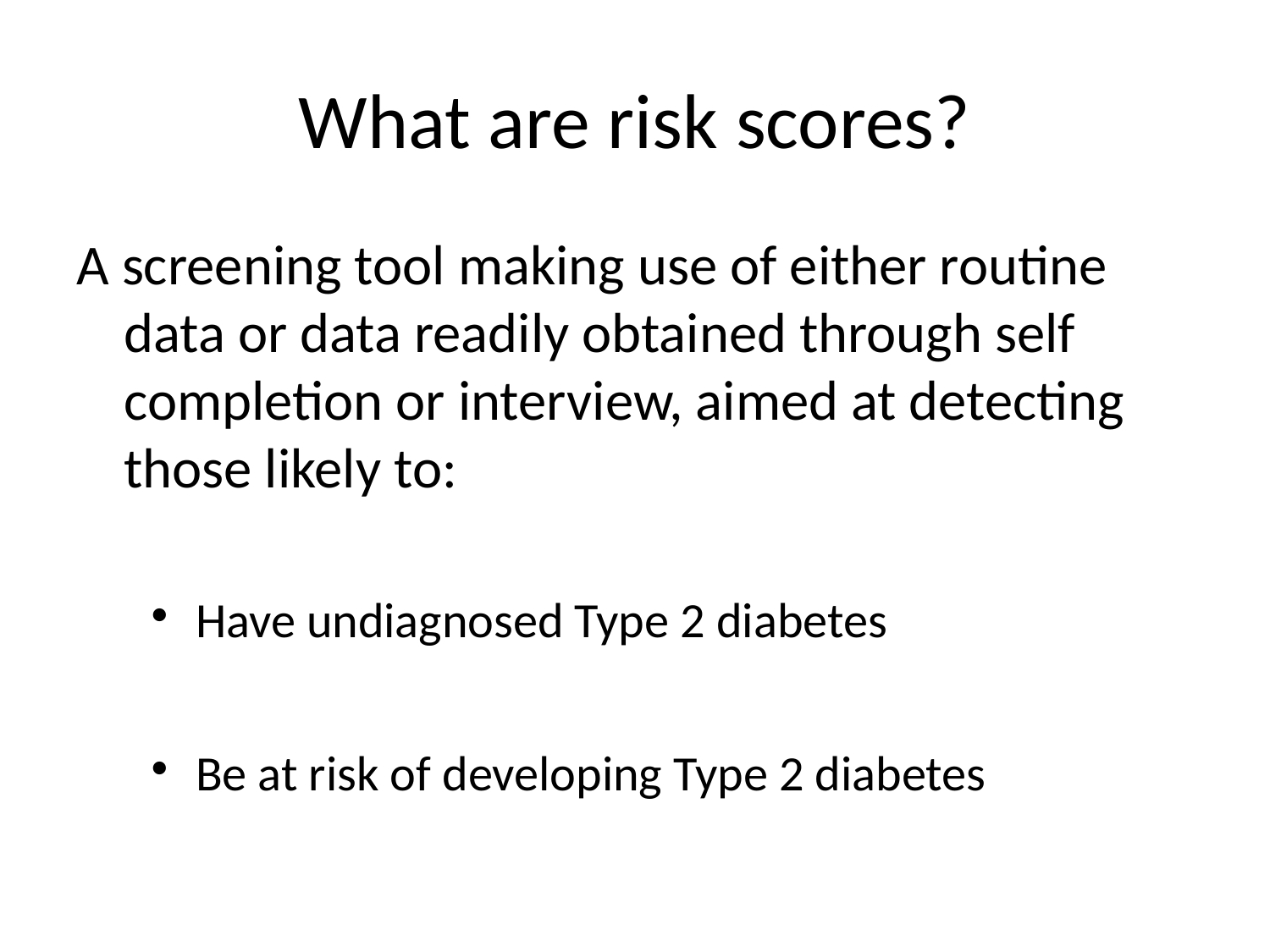

# What are risk scores?
A screening tool making use of either routine data or data readily obtained through self completion or interview, aimed at detecting those likely to:

Have undiagnosed Type 2 diabetes

Be at risk of developing Type 2 diabetes